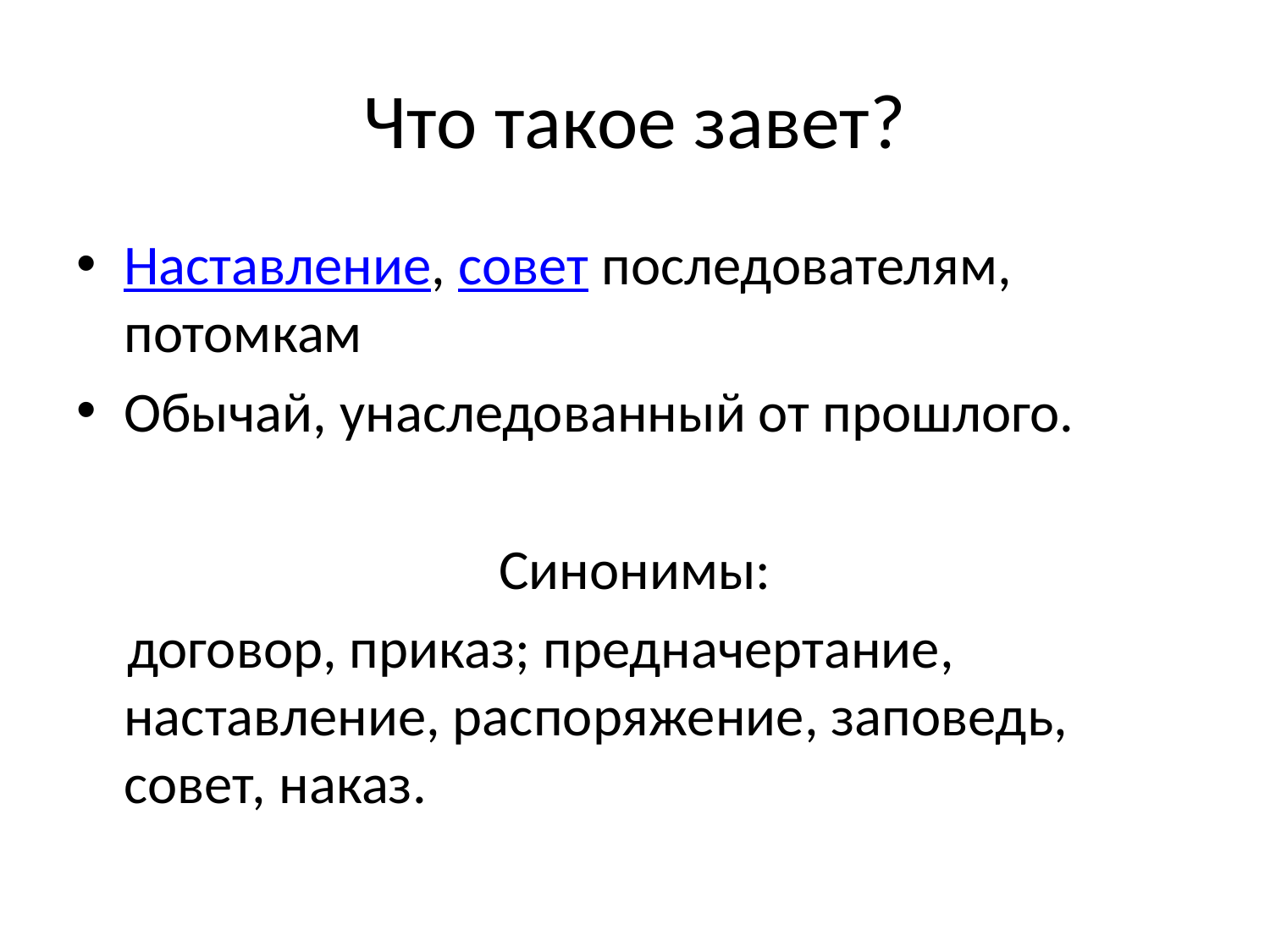

# Что такое завет?
Наставление, совет последователям, потомкам
Обычай, унаследованный от прошлого.

Синонимы:
    договор, приказ; предначертание, наставление, распоряжение, заповедь, совет, наказ.